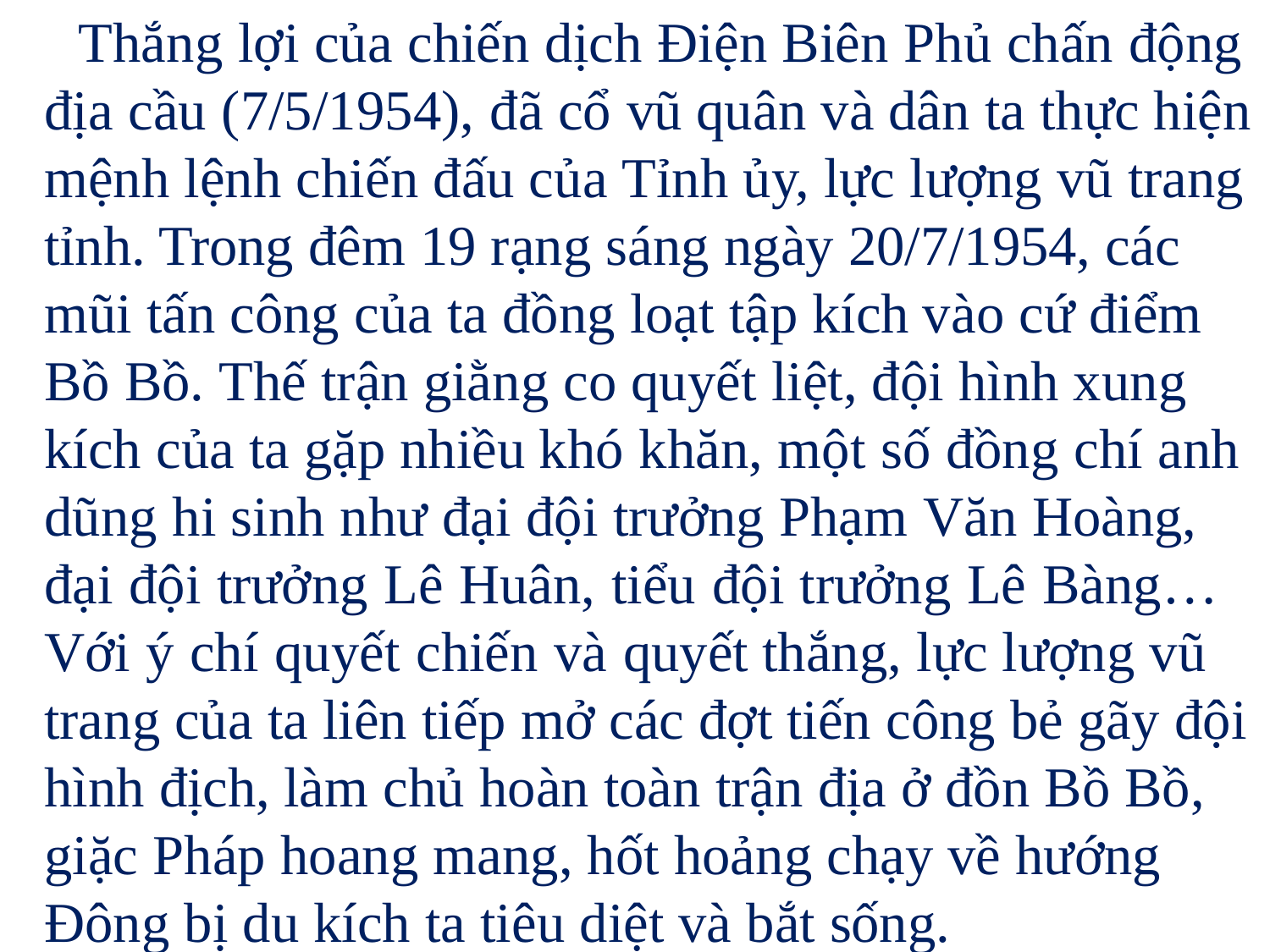

Thắng lợi của chiến dịch Điện Biên Phủ chấn động địa cầu (7/5/1954), đã cổ vũ quân và dân ta thực hiện mệnh lệnh chiến đấu của Tỉnh ủy, lực lượng vũ trang tỉnh. Trong đêm 19 rạng sáng ngày 20/7/1954, các mũi tấn công của ta đồng loạt tập kích vào cứ điểm Bồ Bồ. Thế trận giằng co quyết liệt, đội hình xung kích của ta gặp nhiều khó khăn, một số đồng chí anh dũng hi sinh như đại đội trưởng Phạm Văn Hoàng, đại đội trưởng Lê Huân, tiểu đội trưởng Lê Bàng…Với ý chí quyết chiến và quyết thắng, lực lượng vũ trang của ta liên tiếp mở các đợt tiến công bẻ gãy đội hình địch, làm chủ hoàn toàn trận địa ở đồn Bồ Bồ, giặc Pháp hoang mang, hốt hoảng chạy về hướng Đông bị du kích ta tiêu diệt và bắt sống.